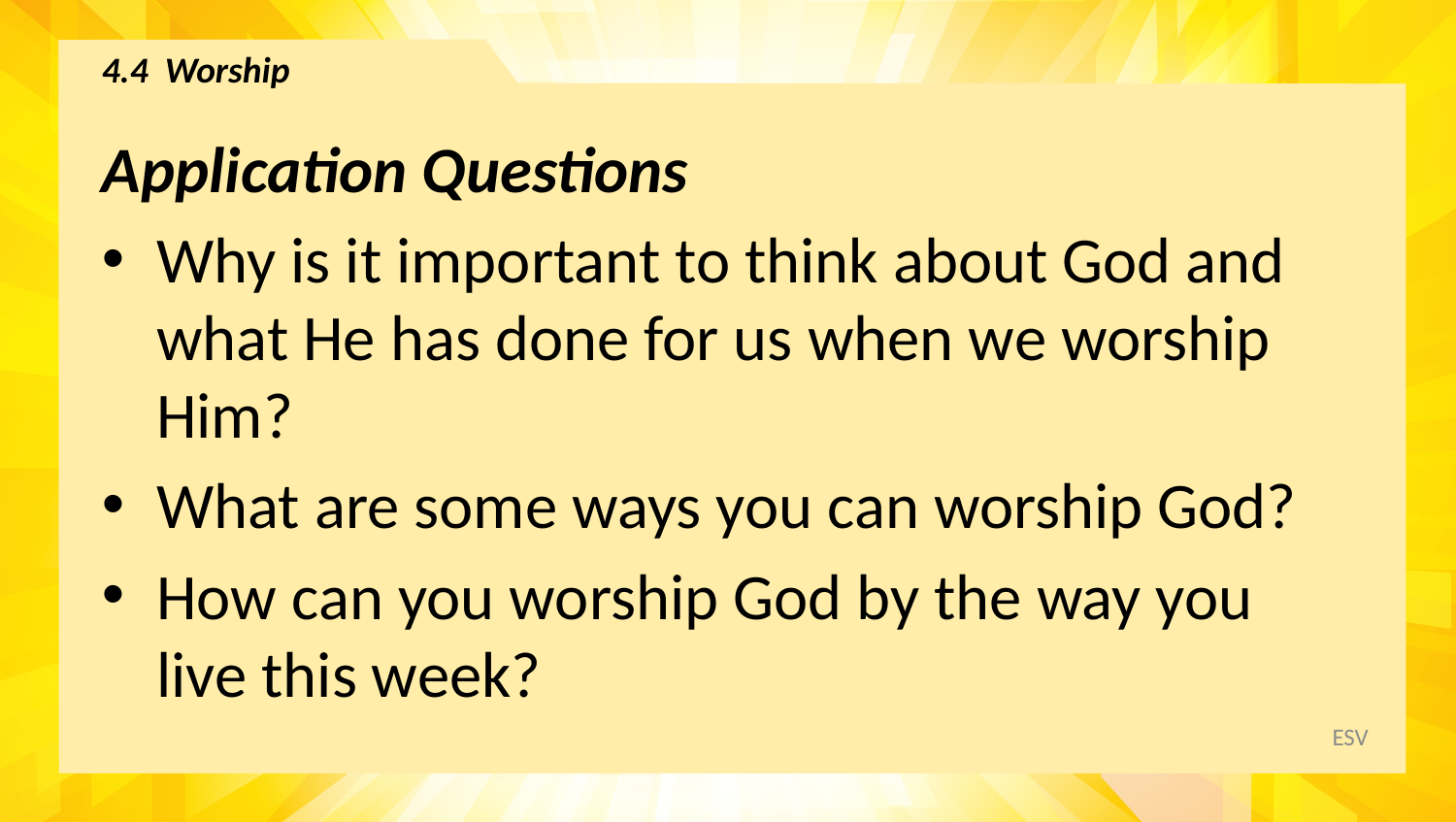

# 4.4  Worship
Application Questions
Why is it important to think about God and what He has done for us when we worship Him?
What are some ways you can worship God?
How can you worship God by the way you live this week?
ESV